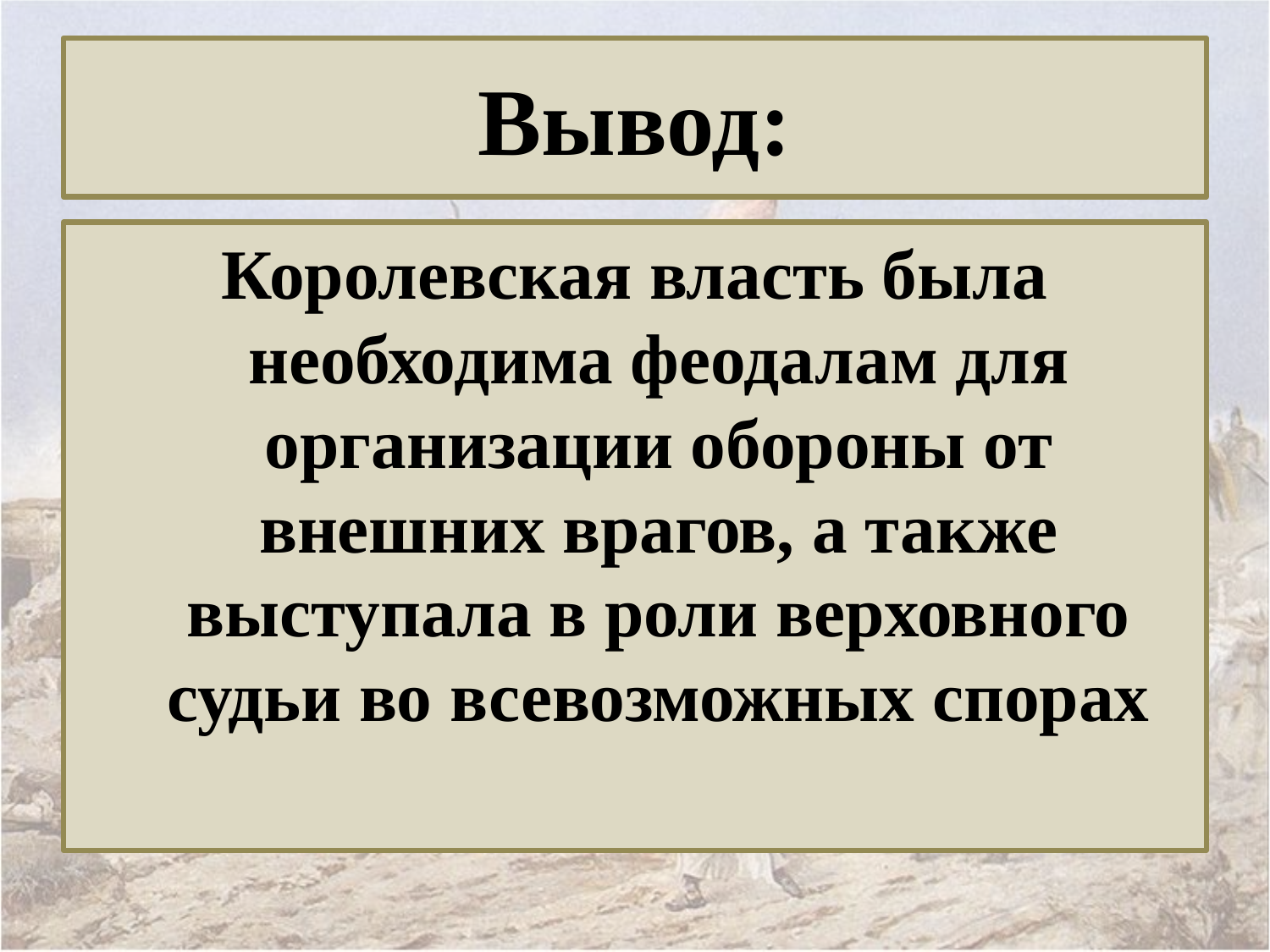

# Вывод:
Королевская власть была необходима феодалам для организации обороны от внешних врагов, а также выступала в роли верховного судьи во всевозможных спорах